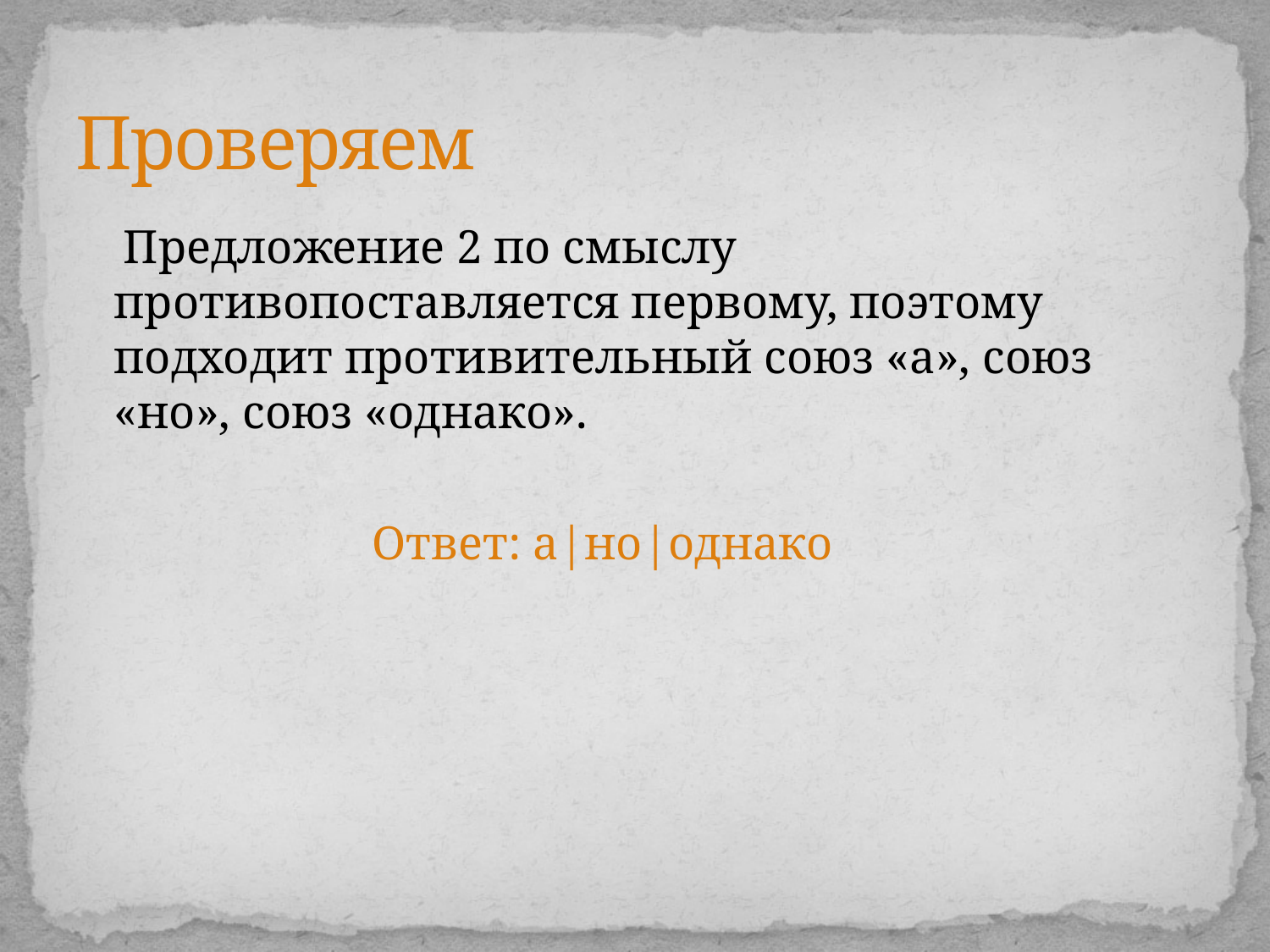

# Проверяем
    Предложение 2 по смыслу противопоставляется первому, поэтому подходит противительный союз «а», союз «но», союз «однако».

                         Ответ: а|но|однако